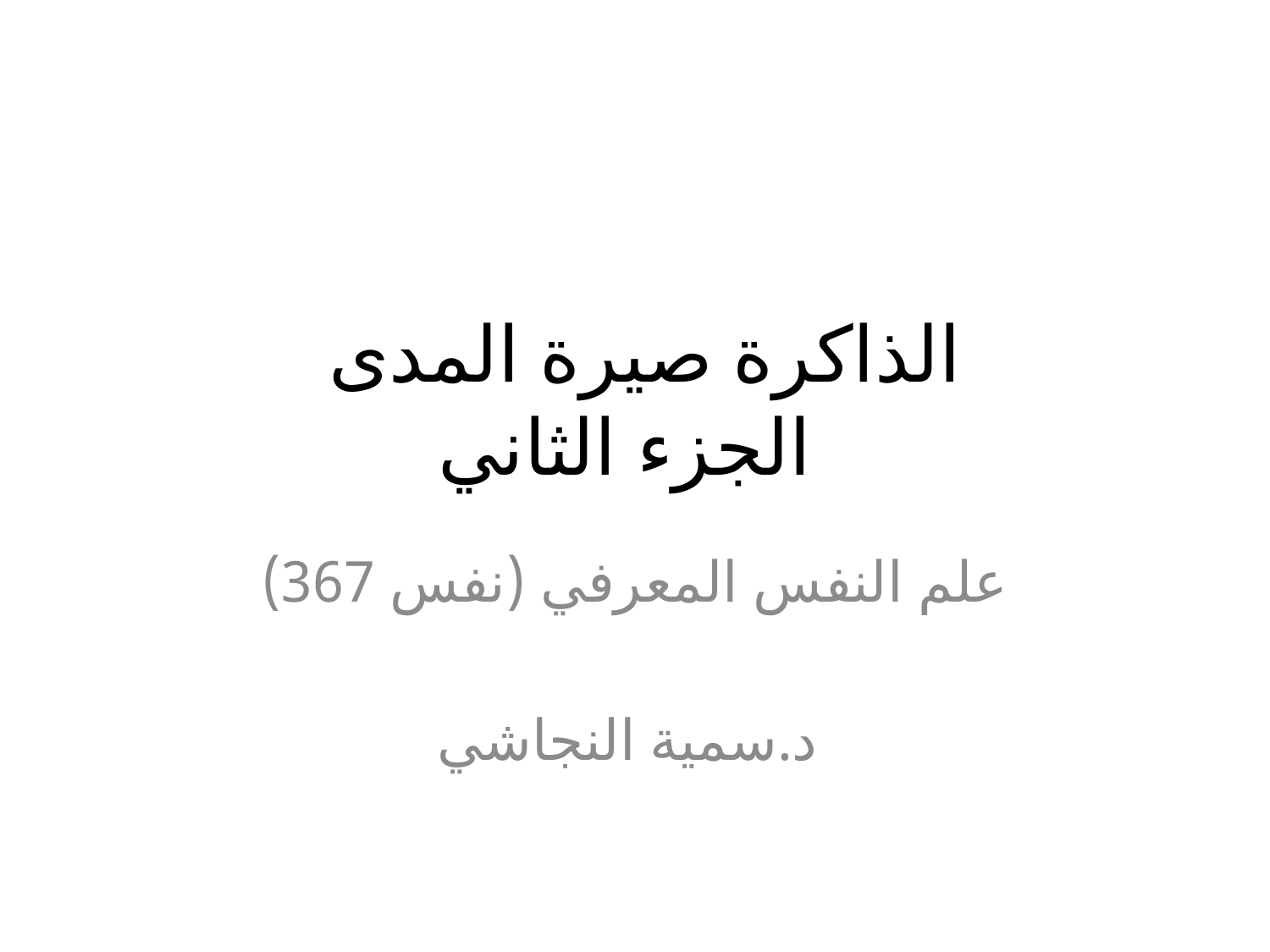

# الذاكرة صيرة المدى الجزء الثاني
علم النفس المعرفي (نفس 367)

د.سمية النجاشي